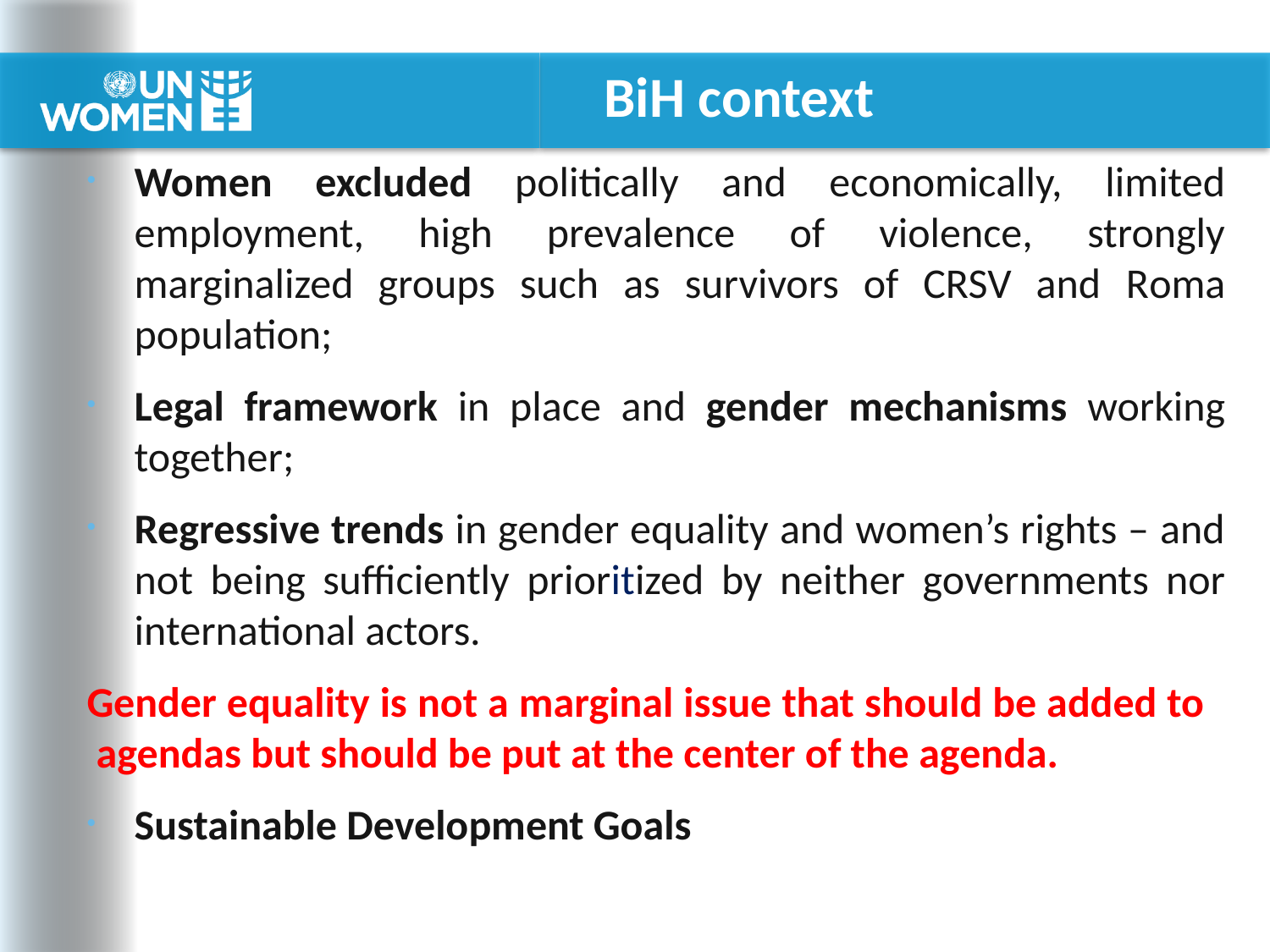

# BiH context
Women excluded politically and economically, limited employment, high prevalence of violence, strongly marginalized groups such as survivors of CRSV and Roma population;
Legal framework in place and gender mechanisms working together;
Regressive trends in gender equality and women’s rights – and not being sufficiently prioritized by neither governments nor international actors.
Gender equality is not a marginal issue that should be added to    agendas but should be put at the center of the agenda.
Sustainable Development Goals